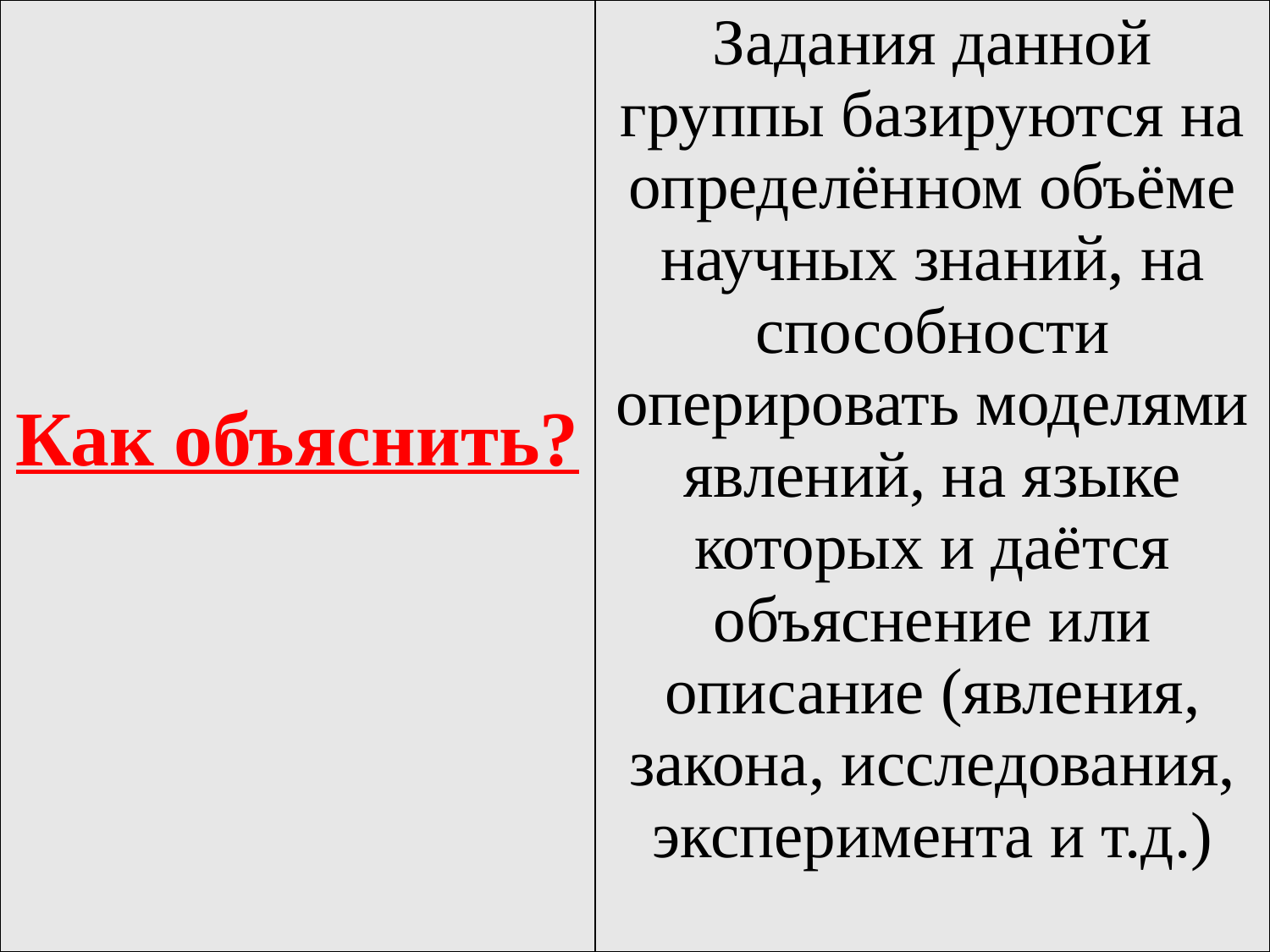

| Как объяснить? | Задания данной группы базируются на определённом объёме научных знаний, на способности оперировать моделями явлений, на языке которых и даётся объяснение или описание (явления, закона, исследования, эксперимента и т.д.) |
| --- | --- |